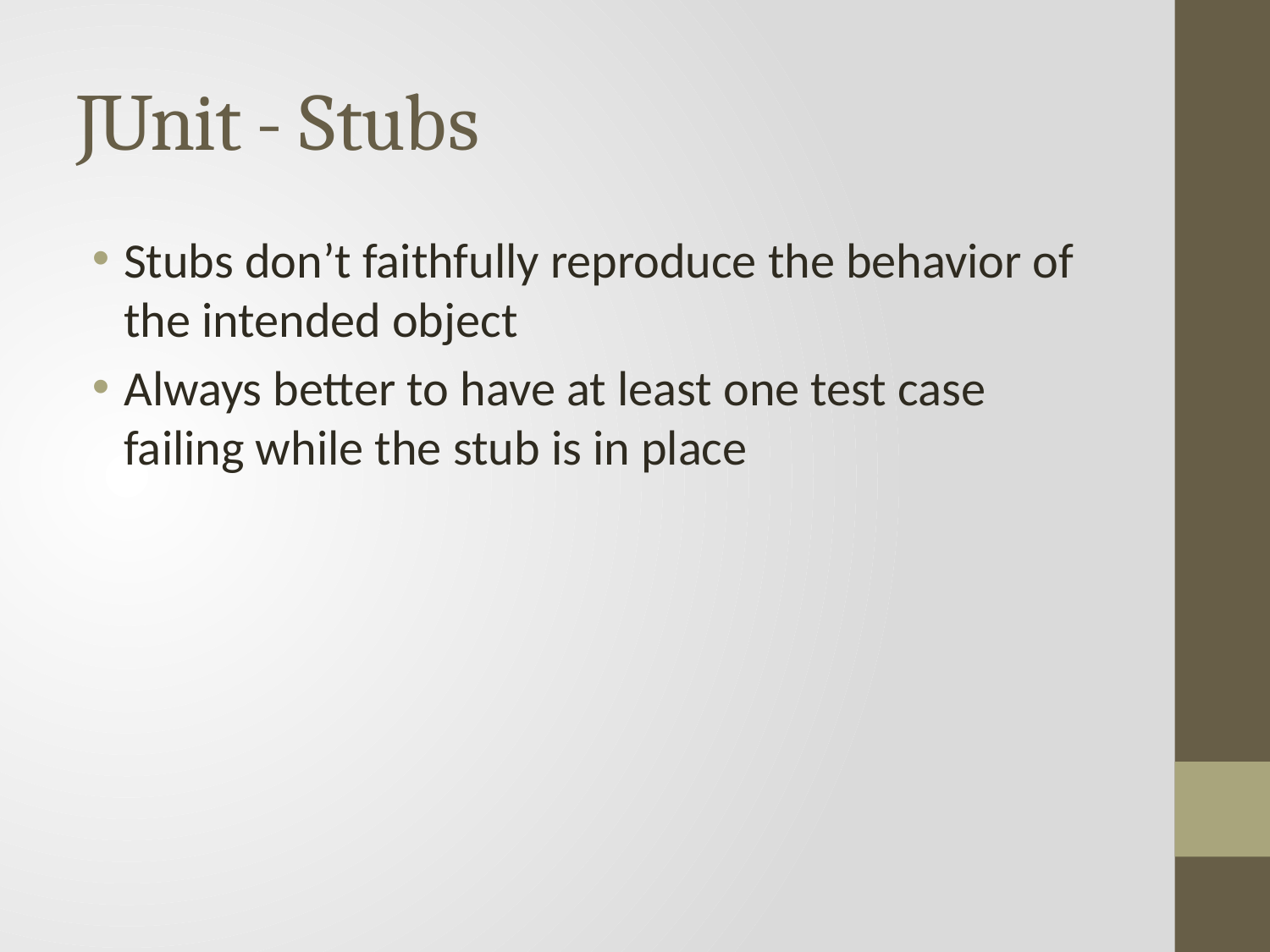

# JUnit - Stubs
Stubs don’t faithfully reproduce the behavior of the intended object
Always better to have at least one test case failing while the stub is in place